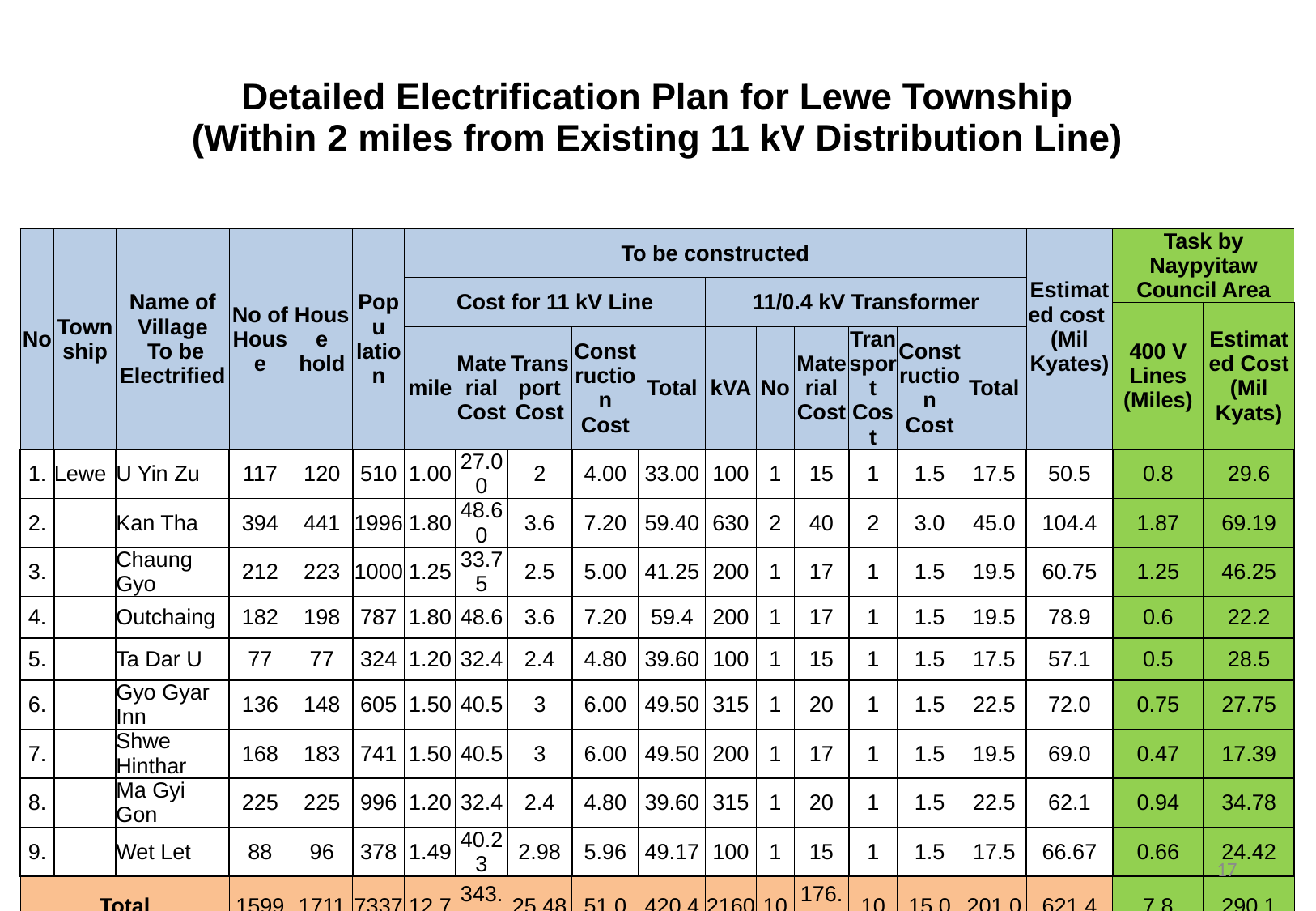

| Detailed Electrification Plan for Lewe Township (Within 2 miles from Existing 11 kV Distribution Line) |  |  |  |  |  |  |  |  |  |  |  |  |  |  |  |  |  |  |  |  |  |  |
| --- | --- | --- | --- | --- | --- | --- | --- | --- | --- | --- | --- | --- | --- | --- | --- | --- | --- | --- | --- | --- | --- | --- |
|  |  |  |  |  |  |  |  |  |  |  |  |  |  |  |  |  |  |  |  |  |  |  |
| No | Town ship | Name of Village To be Electrified | No of House | House hold | Popu lation | To be constructed |  |  |  |  |  |  |  |  |  |  |  |  |  | Estimated cost (Mil Kyates) | Task by Naypyitaw Council Area |  |
|  |  |  |  |  |  | Cost for 11 kV Line |  |  |  |  |  |  | 11/0.4 kV Transformer |  |  |  |  |  |  |  |  |  |
|  |  |  |  |  |  |  |  |  |  |  |  |  |  |  |  |  |  |  |  |  | 400 V Lines (Miles) | Estimated Cost (Mil Kyats) |
|  |  |  |  |  |  | mile | Material Cost |  | Transport Cost |  | Construction Cost | Total | kVA |  | No | Material Cost | Transport Cost | Construction Cost | Total |  |  |  |
| 1. | Lewe | U Yin Zu | 117 | 120 | 510 | 1.00 | 27.00 |  | 2 |  | 4.00 | 33.00 | 100 |  | 1 | 15 | 1 | 1.5 | 17.5 | 50.5 | 0.8 | 29.6 |
| 2. |  | Kan Tha | 394 | 441 | 1996 | 1.80 | 48.60 |  | 3.6 |  | 7.20 | 59.40 | 630 |  | 2 | 40 | 2 | 3.0 | 45.0 | 104.4 | 1.87 | 69.19 |
| 3. |  | ‌Chaung Gyo | 212 | 223 | 1000 | 1.25 | 33.75 |  | 2.5 |  | 5.00 | 41.25 | 200 |  | 1 | 17 | 1 | 1.5 | 19.5 | 60.75 | 1.25 | 46.25 |
| 4. |  | ‌Outchaing | 182 | 198 | 787 | 1.80 | 48.6 |  | 3.6 |  | 7.20 | 59.4 | 200 |  | 1 | 17 | 1 | 1.5 | 19.5 | 78.9 | 0.6 | 22.2 |
| 5. |  | Ta Dar U | 77 | 77 | 324 | 1.20 | 32.4 |  | 2.4 |  | 4.80 | 39.60 | 100 |  | 1 | 15 | 1 | 1.5 | 17.5 | 57.1 | 0.5 | 28.5 |
| 6. |  | Gyo Gyar Inn | 136 | 148 | 605 | 1.50 | 40.5 |  | 3 |  | 6.00 | 49.50 | 315 |  | 1 | 20 | 1 | 1.5 | 22.5 | 72.0 | 0.75 | 27.75 |
| 7. |  | ‌Shwe Hinthar | 168 | 183 | 741 | 1.50 | 40.5 |  | 3 |  | 6.00 | 49.50 | 200 |  | 1 | 17 | 1 | 1.5 | 19.5 | 69.0 | 0.47 | 17.39 |
| 8. |  | Ma Gyi Gon | 225 | 225 | 996 | 1.20 | 32.4 |  | 2.4 |  | 4.80 | 39.60 | 315 |  | 1 | 20 | 1 | 1.5 | 22.5 | 62.1 | 0.94 | 34.78 |
| 9. |  | Wet Let | 88 | 96 | 378 | 1.49 | 40.23 |  | 2.98 |  | 5.96 | 49.17 | 100 |  | 1 | 15 | 1 | 1.5 | 17.5 | 66.67 | 0.66 | 24.42 |
| Total |  |  | 1599 | 1711 | 7337 | 12.7 | 343.98 |  | 25.48 |  | 51.0 | 420.4 | 2160 |  | 10 | 176.0 | 10 | 15.0 | 201.0 | 621.4 | 7.8 | 290.1 |
17